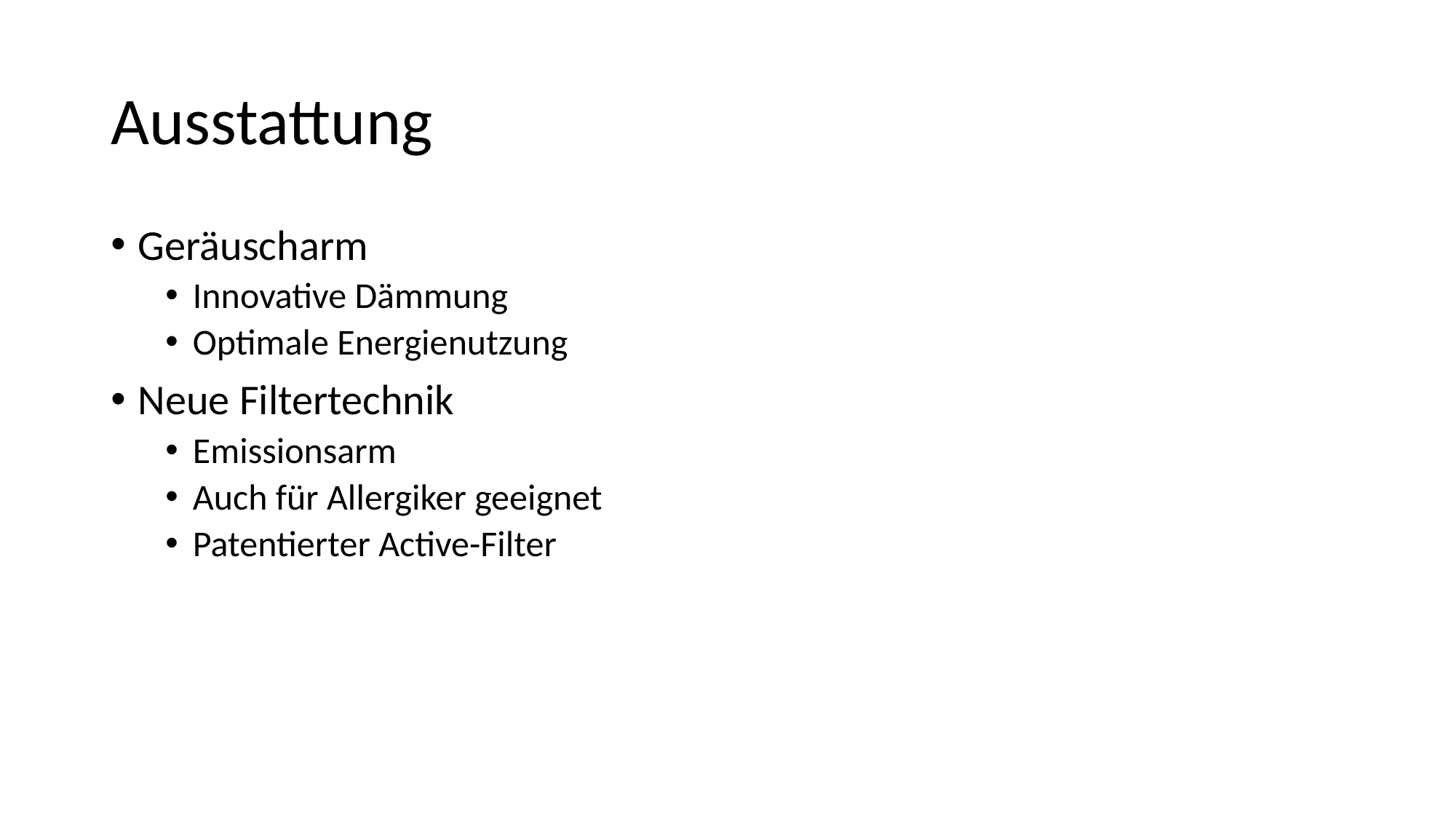

# Ausstattung
Geräuscharm
Innovative Dämmung
Optimale Energienutzung
Neue Filtertechnik
Emissionsarm
Auch für Allergiker geeignet
Patentierter Active-Filter